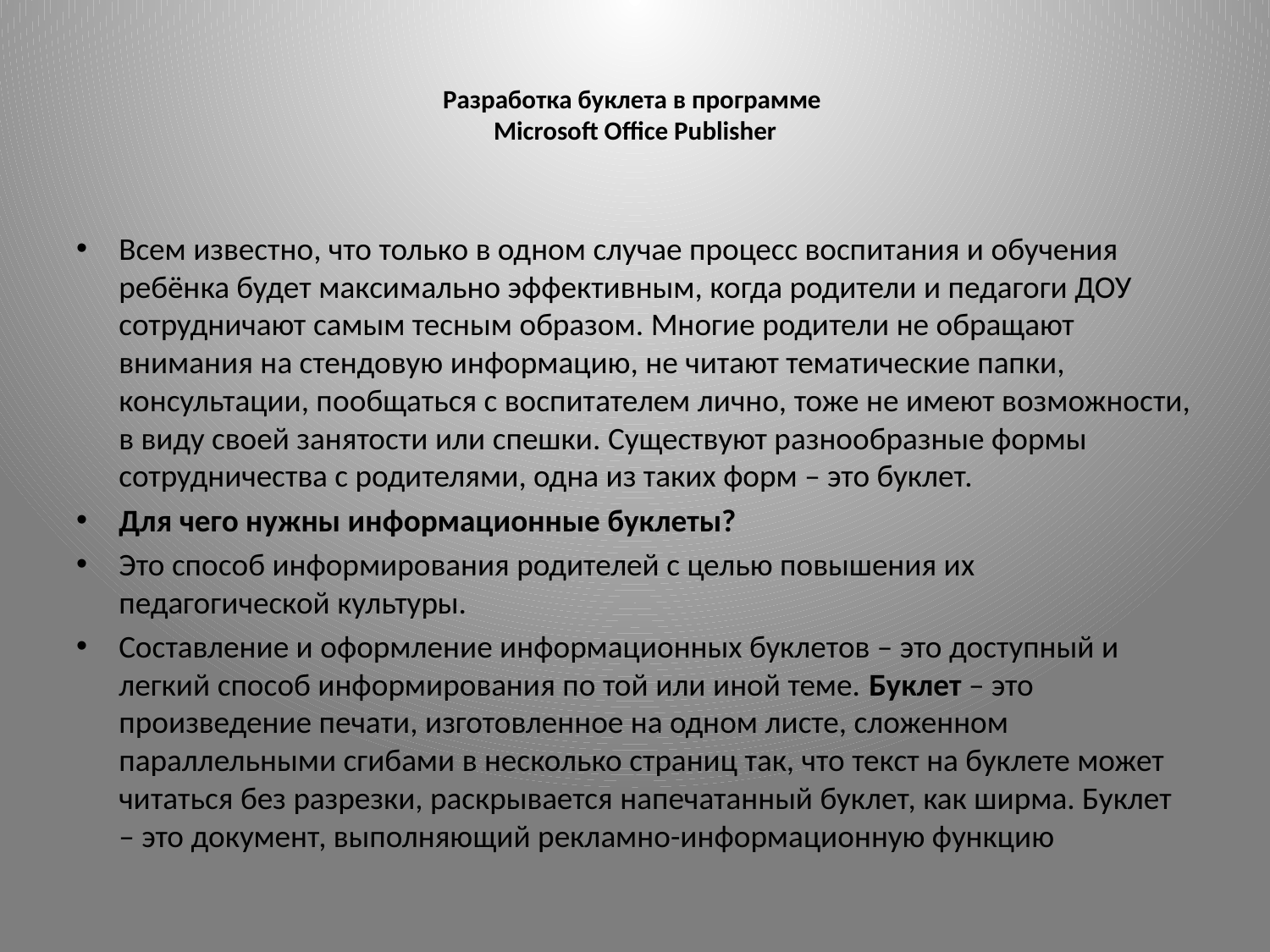

# Разработка буклета в программе Microsoft Office Publisher
Всем известно, что только в одном случае процесс воспитания и обучения ребёнка будет максимально эффективным, когда родители и педагоги ДОУ сотрудничают самым тесным образом. Многие родители не обращают внимания на стендовую информацию, не читают тематические папки, консультации, пообщаться с воспитателем лично, тоже не имеют возможности, в виду своей занятости или спешки. Существуют разнообразные формы сотрудничества с родителями, одна из таких форм – это буклет.
Для чего нужны информационные буклеты?
Это способ информирования родителей с целью повышения их педагогической культуры.
Составление и оформление информационных буклетов – это доступный и легкий способ информирования по той или иной теме. Буклет – это произведение печати, изготовленное на одном листе, сложенном параллельными сгибами в несколько страниц так, что текст на буклете может читаться без разрезки, раскрывается напечатанный буклет, как ширма. Буклет – это документ, выполняющий рекламно-информационную функцию